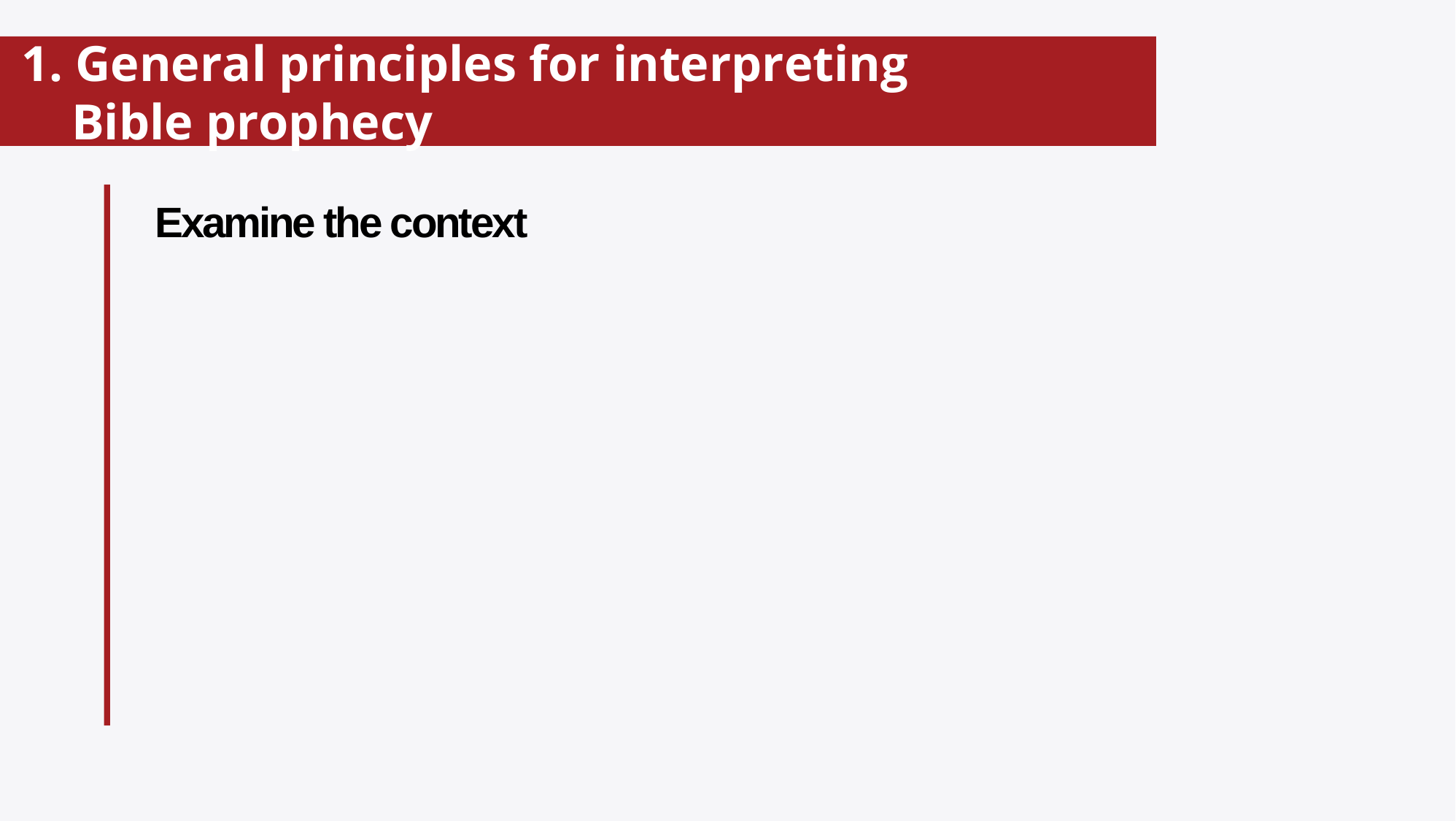

# 1. General principles for interpreting Bible prophecy
Examine the context